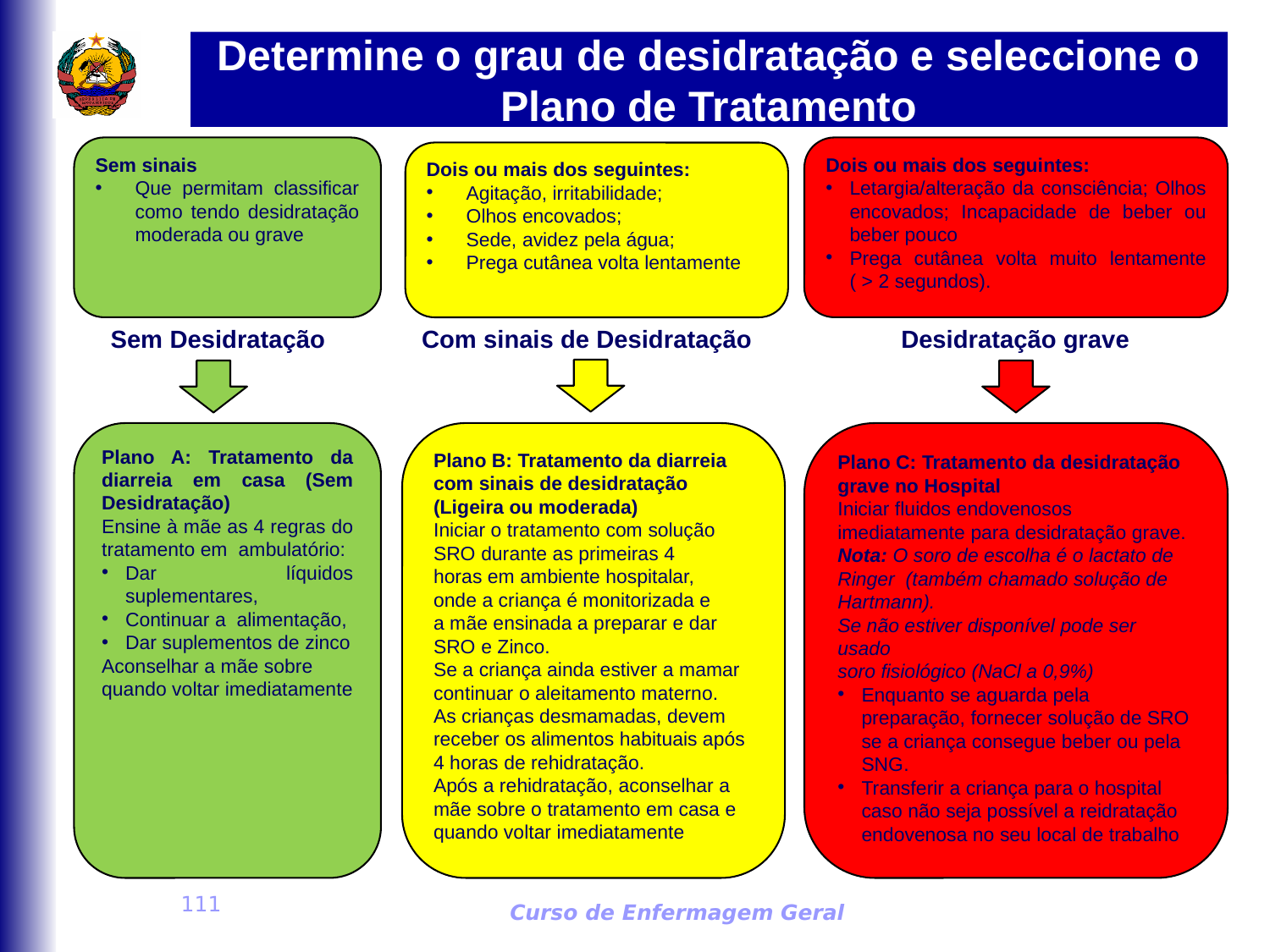

# Determine o grau de desidratação e seleccione o Plano de Tratamento
Sem sinais
Que permitam classificar como tendo desidratação moderada ou grave
Dois ou mais dos seguintes:
Letargia/alteração da consciência; Olhos encovados; Incapacidade de beber ou beber pouco
Prega cutânea volta muito lentamente ( > 2 segundos).
Dois ou mais dos seguintes:
Agitação, irritabilidade;
Olhos encovados;
Sede, avidez pela água;
Prega cutânea volta lentamente
Sem Desidratação
Com sinais de Desidratação
Desidratação grave

Plano A: Tratamento da diarreia em casa (Sem Desidratação)
Ensine à mãe as 4 regras do tratamento em  ambulatório:
Dar líquidos suplementares,
Continuar a  alimentação,
Dar suplementos de zinco
Aconselhar a mãe sobre
quando voltar imediatamente
Plano B: Tratamento da diarreia
com sinais de desidratação
(Ligeira ou moderada)
Iniciar o tratamento com solução
SRO durante as primeiras 4
horas em ambiente hospitalar,
onde a criança é monitorizada e
a mãe ensinada a preparar e dar
SRO e Zinco.
Se a criança ainda estiver a mamar
continuar o aleitamento materno.
As crianças desmamadas, devem
receber os alimentos habituais após
4 horas de rehidratação.
Após a rehidratação, aconselhar a
mãe sobre o tratamento em casa e
quando voltar imediatamente
Plano C: Tratamento da desidratação grave no Hospital
Iniciar fluidos endovenosos  imediatamente para desidratação grave.
Nota: O soro de escolha é o lactato de Ringer  (também chamado solução de Hartmann).
Se não estiver disponível pode ser usado
soro fisiológico (NaCl a 0,9%)
Enquanto se aguarda pela preparação, fornecer solução de SRO se a criança consegue beber ou pela SNG.
Transferir a criança para o hospital caso não seja possível a reidratação endovenosa no seu local de trabalho
111
Curso de Enfermagem Geral